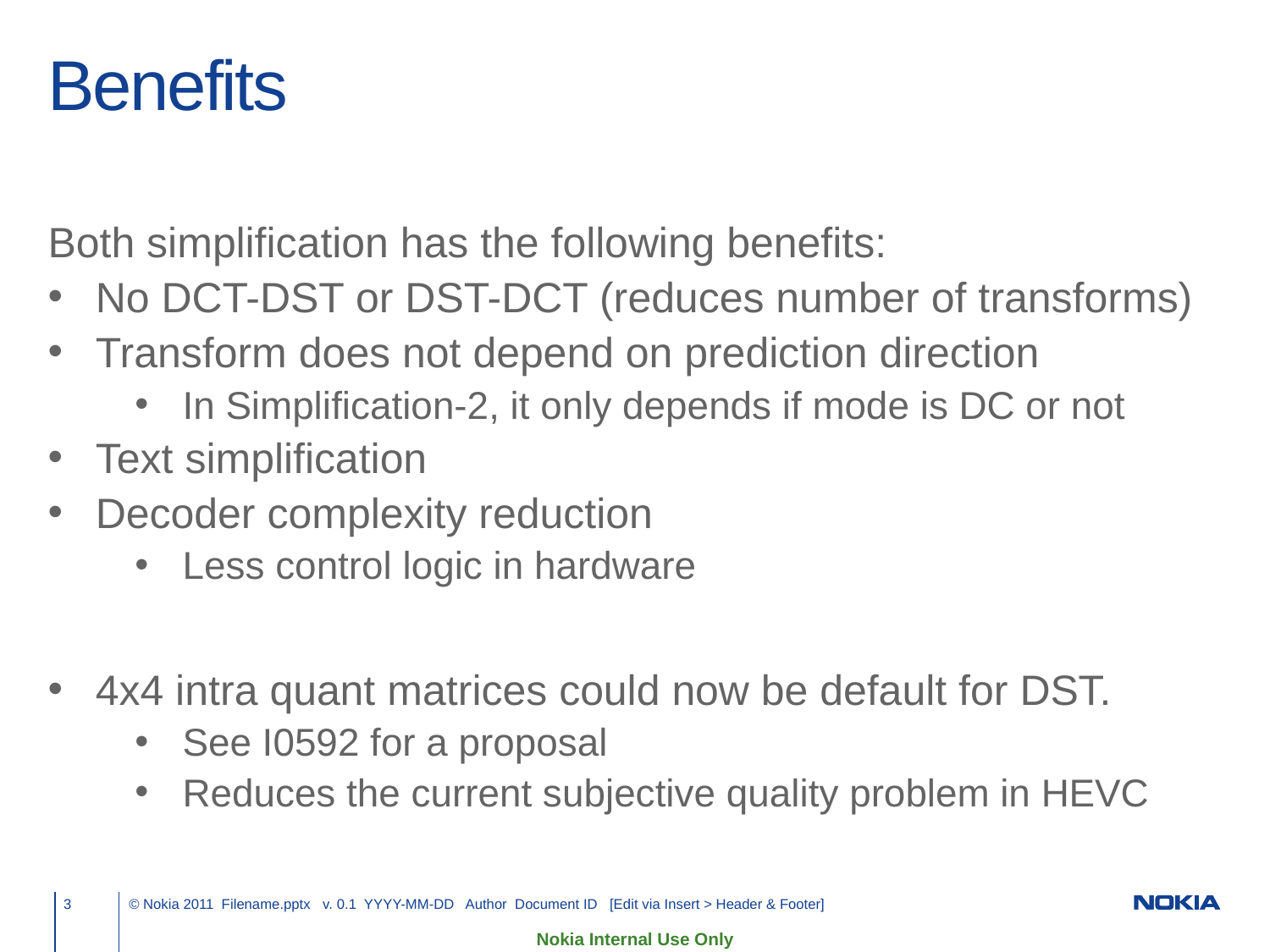

# Benefits
Both simplification has the following benefits:
No DCT-DST or DST-DCT (reduces number of transforms)
Transform does not depend on prediction direction
In Simplification-2, it only depends if mode is DC or not
Text simplification
Decoder complexity reduction
Less control logic in hardware

4x4 intra quant matrices could now be default for DST.
See I0592 for a proposal
Reduces the current subjective quality problem in HEVC

3
© Nokia 2011  Filename.pptx   v. 0.1  YYYY-MM-DD   Author  Document ID   [Edit via Insert > Header & Footer]